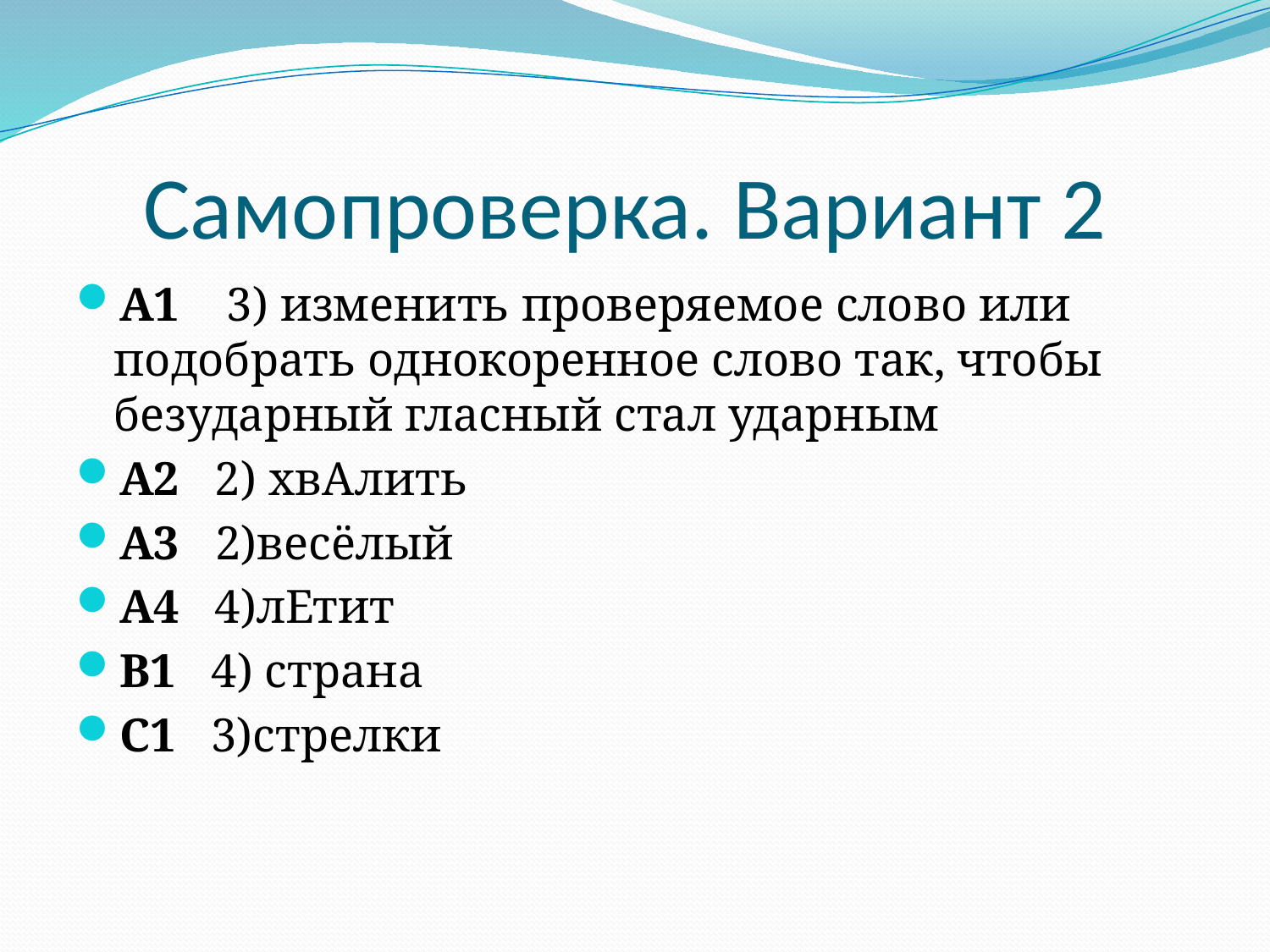

# Самопроверка. Вариант 2
А1    3) изменить проверяемое слово или подобрать однокоренное слово так, чтобы безударный гласный стал ударным
А2   2) хвАлить
А3   2)весёлый
А4   4)лЕтит
В1   4) страна
С1   3)стрелки